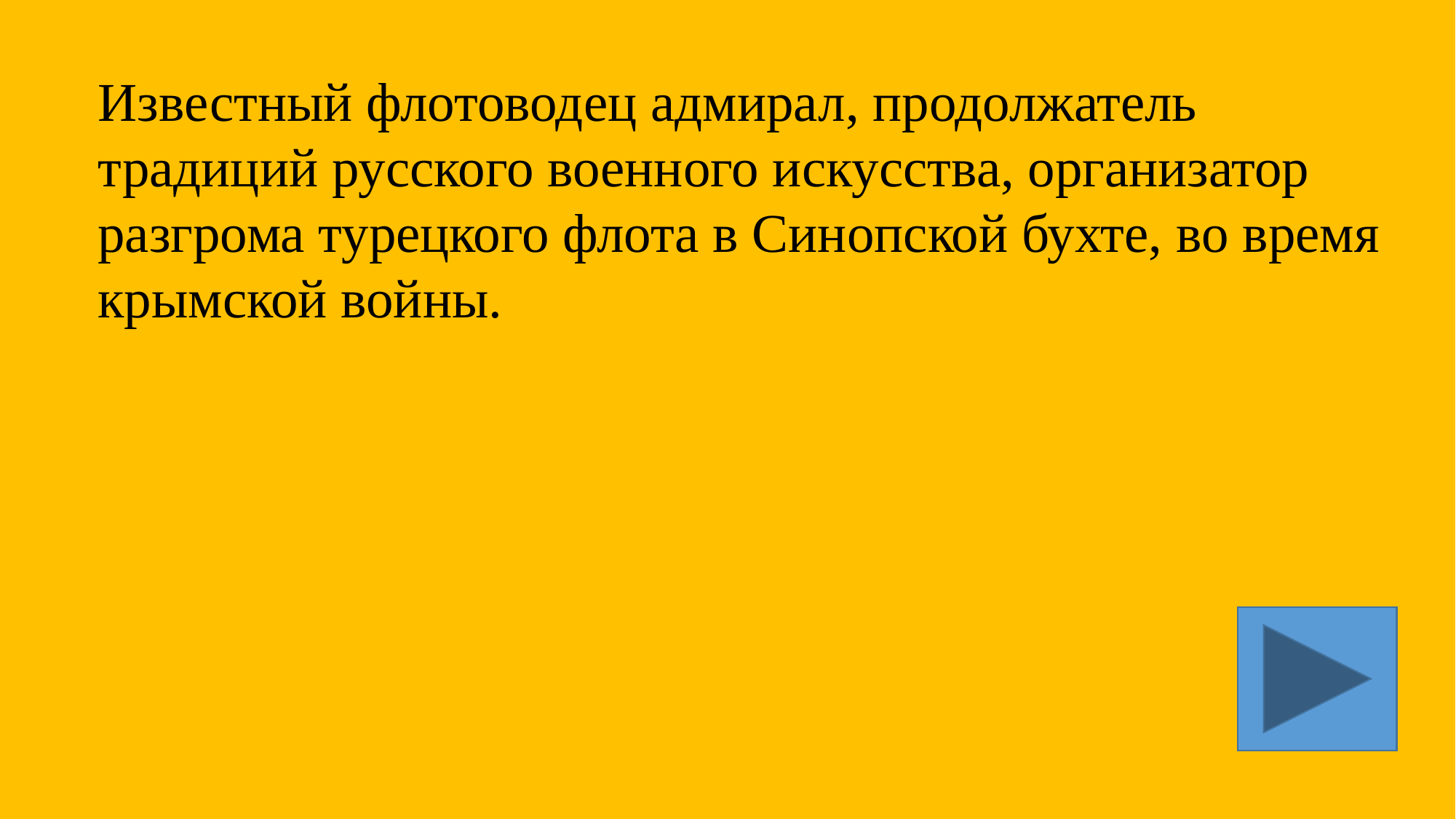

Известный флотоводец адмирал, продолжатель традиций русского военного искусства, организатор разгрома турецкого флота в Синопской бухте, во время крымской войны.